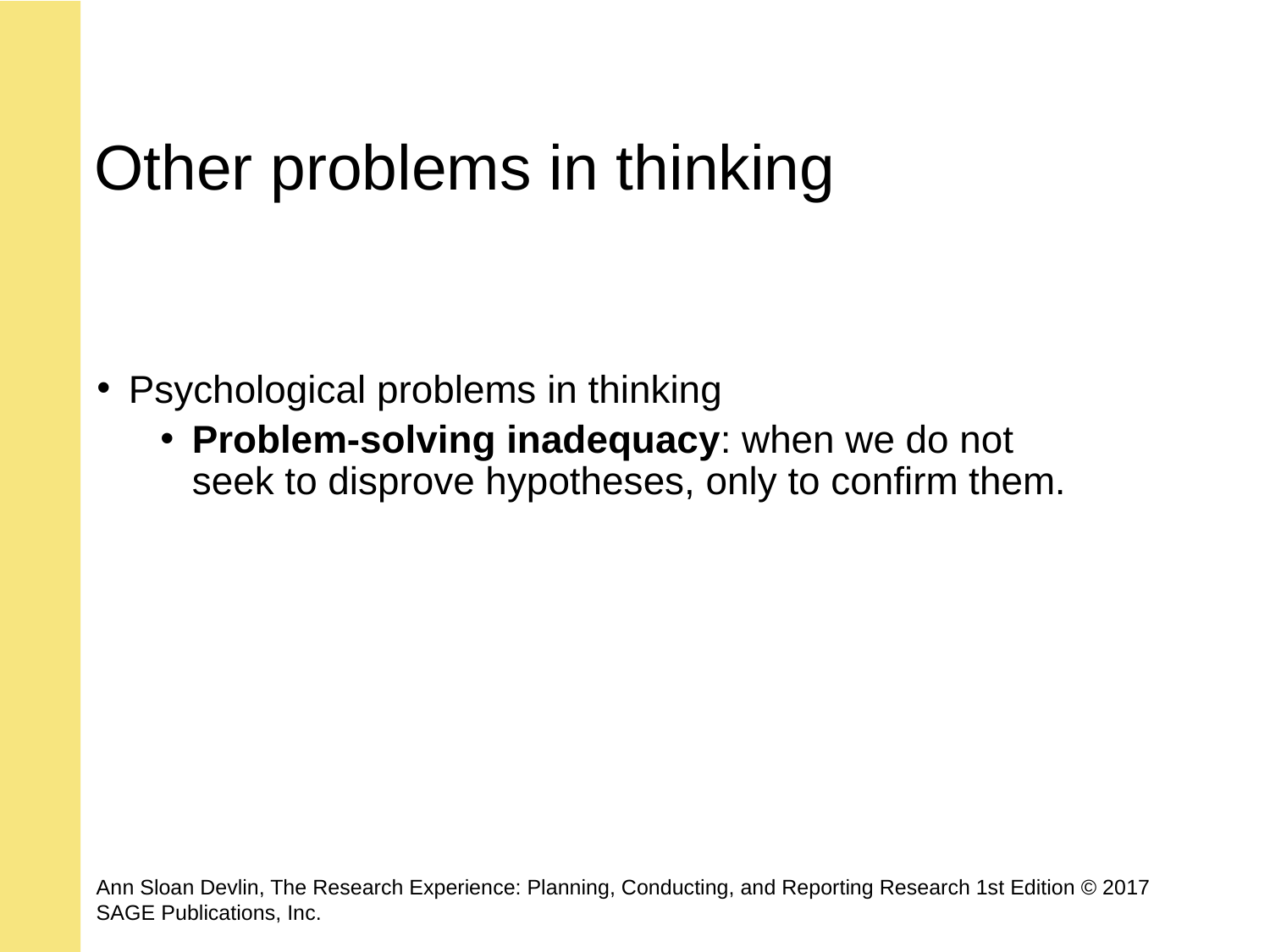

# Other problems in thinking
Psychological problems in thinking
Problem-solving inadequacy: when we do not seek to disprove hypotheses, only to confirm them.